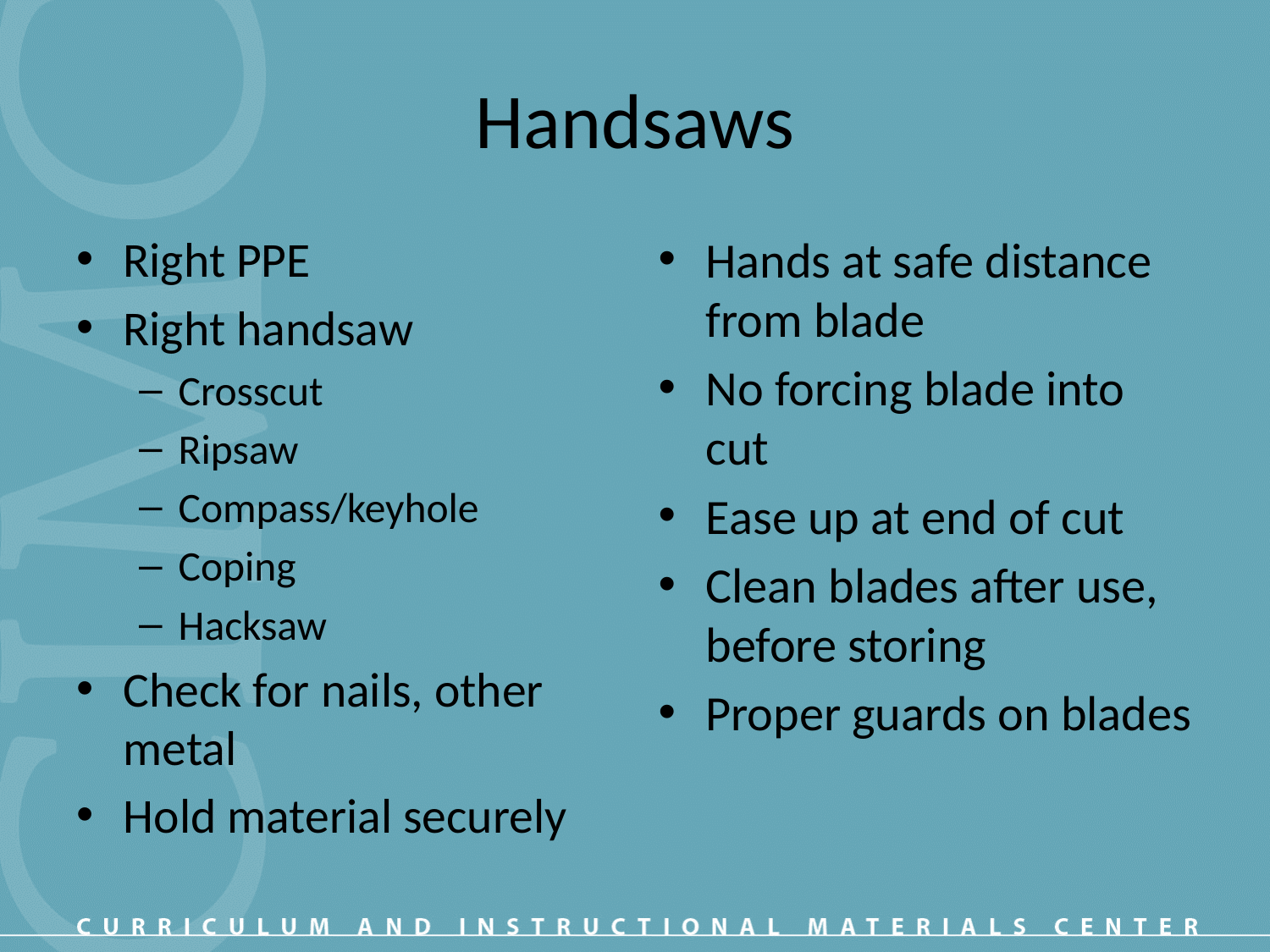

# Handsaws
Right PPE
Right handsaw
Crosscut
Ripsaw
Compass/keyhole
Coping
Hacksaw
Check for nails, other metal
Hold material securely
Hands at safe distance from blade
No forcing blade into cut
Ease up at end of cut
Clean blades after use, before storing
Proper guards on blades